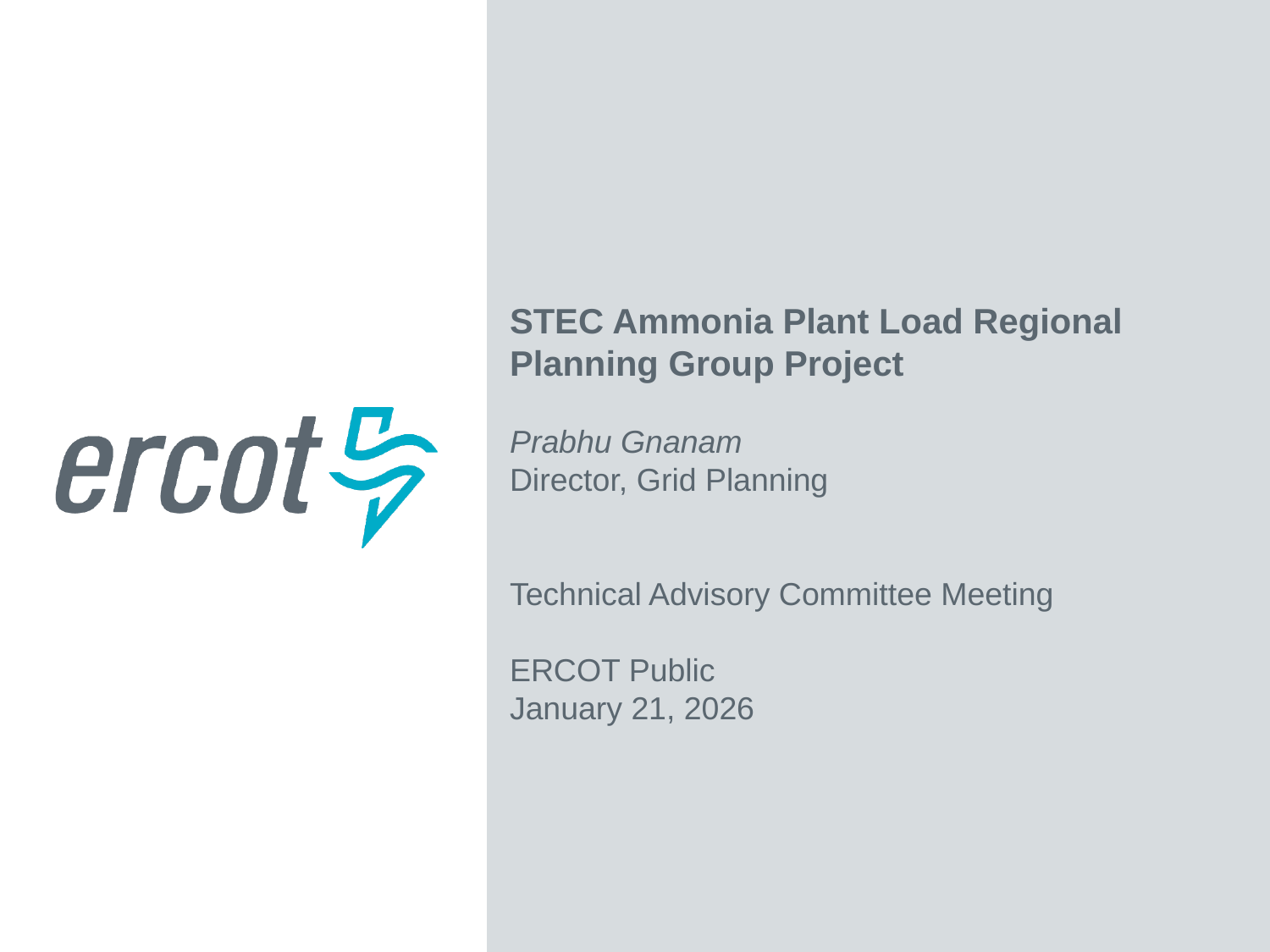

STEC Ammonia Plant Load Regional Planning Group Project

Prabhu Gnanam
Director, Grid Planning

Technical Advisory Committee Meeting

ERCOT Public
January 21, 2026